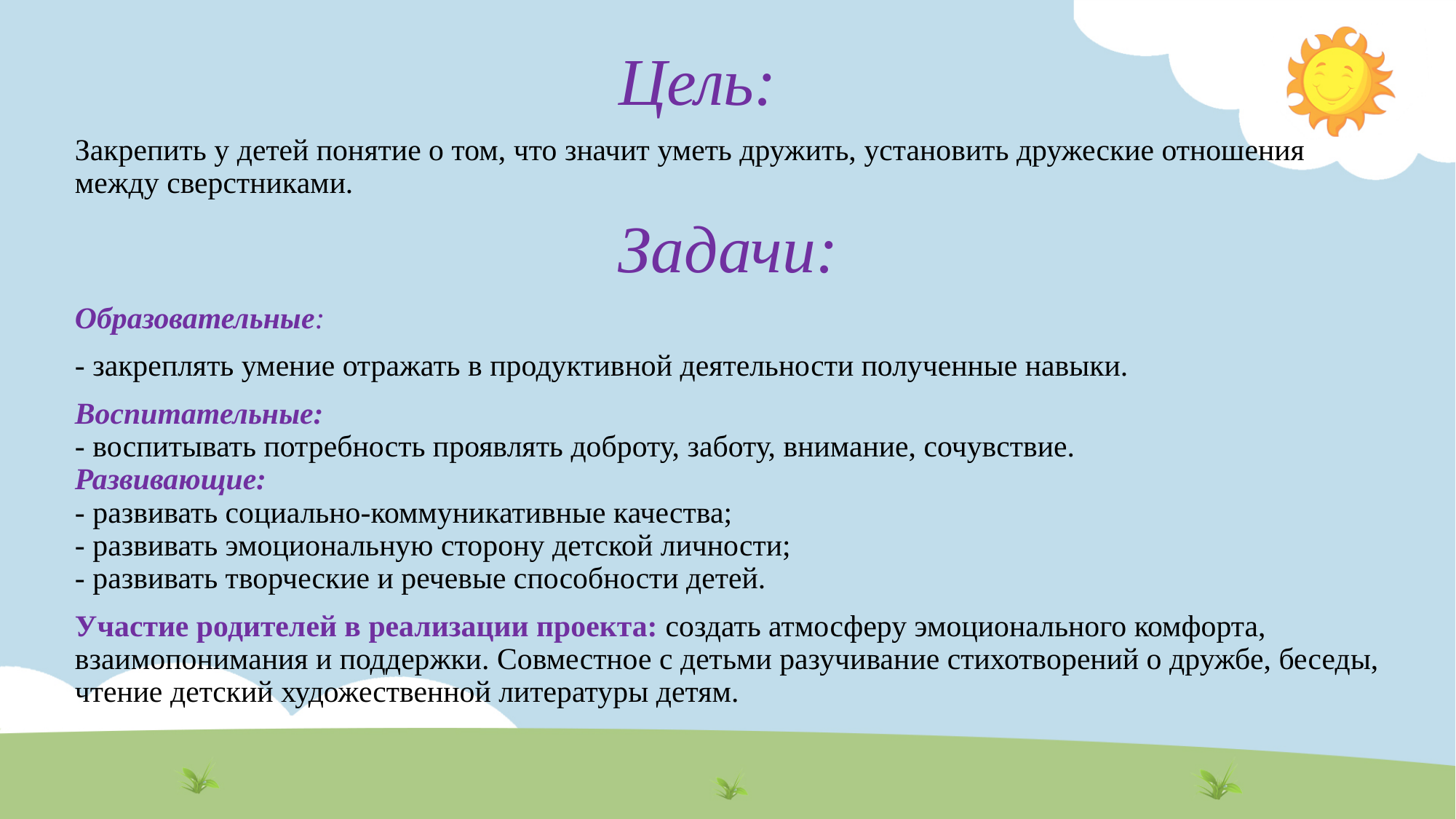

Цель:
Закрепить у детей понятие о том, что значит уметь дружить, установить дружеские отношения между сверстниками.
Задачи:
Образовательные:
- закреплять умение отражать в продуктивной деятельности полученные навыки.
Воспитательные: 
- воспитывать потребность проявлять доброту, заботу, внимание, сочувствие. 
Развивающие: 
- развивать социально-коммуникативные качества; 
- развивать эмоциональную сторону детской личности; 
- развивать творческие и речевые способности детей.
Участие родителей в реализации проекта: создать атмосферу эмоционального комфорта, взаимопонимания и поддержки. Совместное с детьми разучивание стихотворений о дружбе, беседы, чтение детский художественной литературы детям.